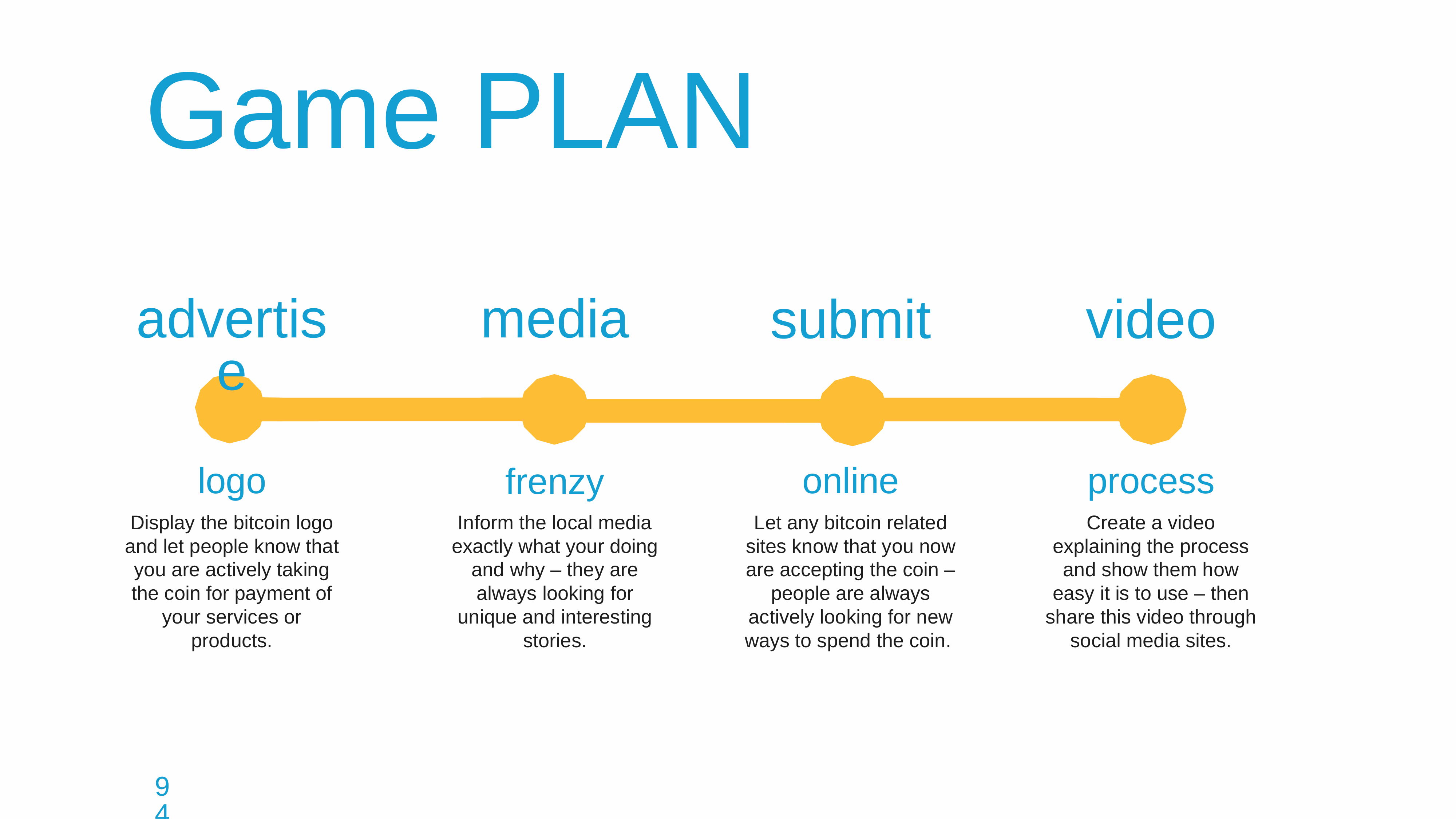

Game PLAN
advertise
logo
Display the bitcoin logo and let people know that you are actively taking the coin for payment of your services or products.
media
frenzy
Inform the local media exactly what your doing and why – they are always looking for unique and interesting stories.
submit
online
Let any bitcoin related sites know that you now are accepting the coin – people are always actively looking for new ways to spend the coin.
video
process

Create a video explaining the process and show them how easy it is to use – then share this video through social media sites.

94